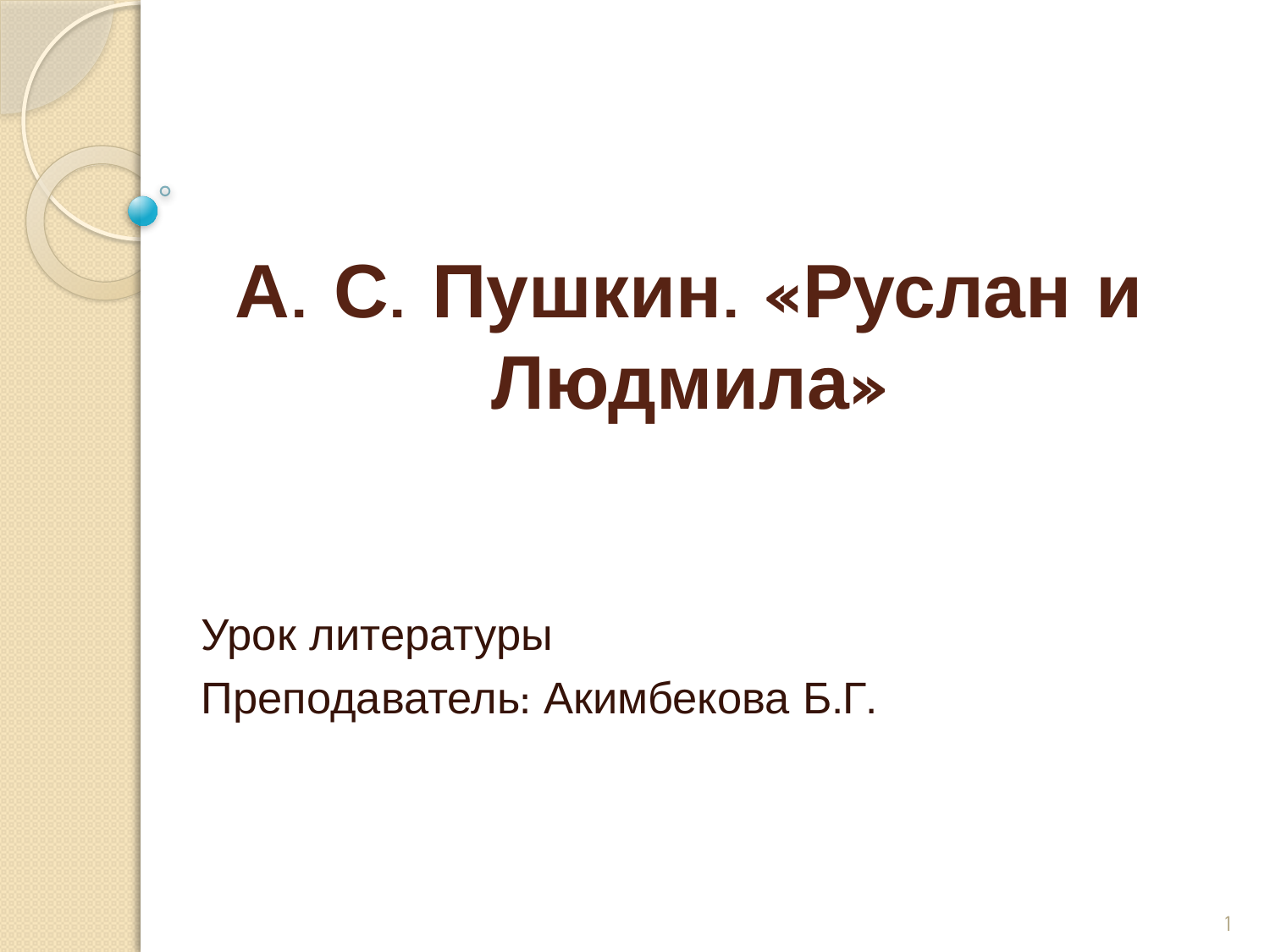

# А. С. Пушкин. «Руслан и Людмила»
Урок литературы
Преподаватель: Акимбекова Б.Г.

1